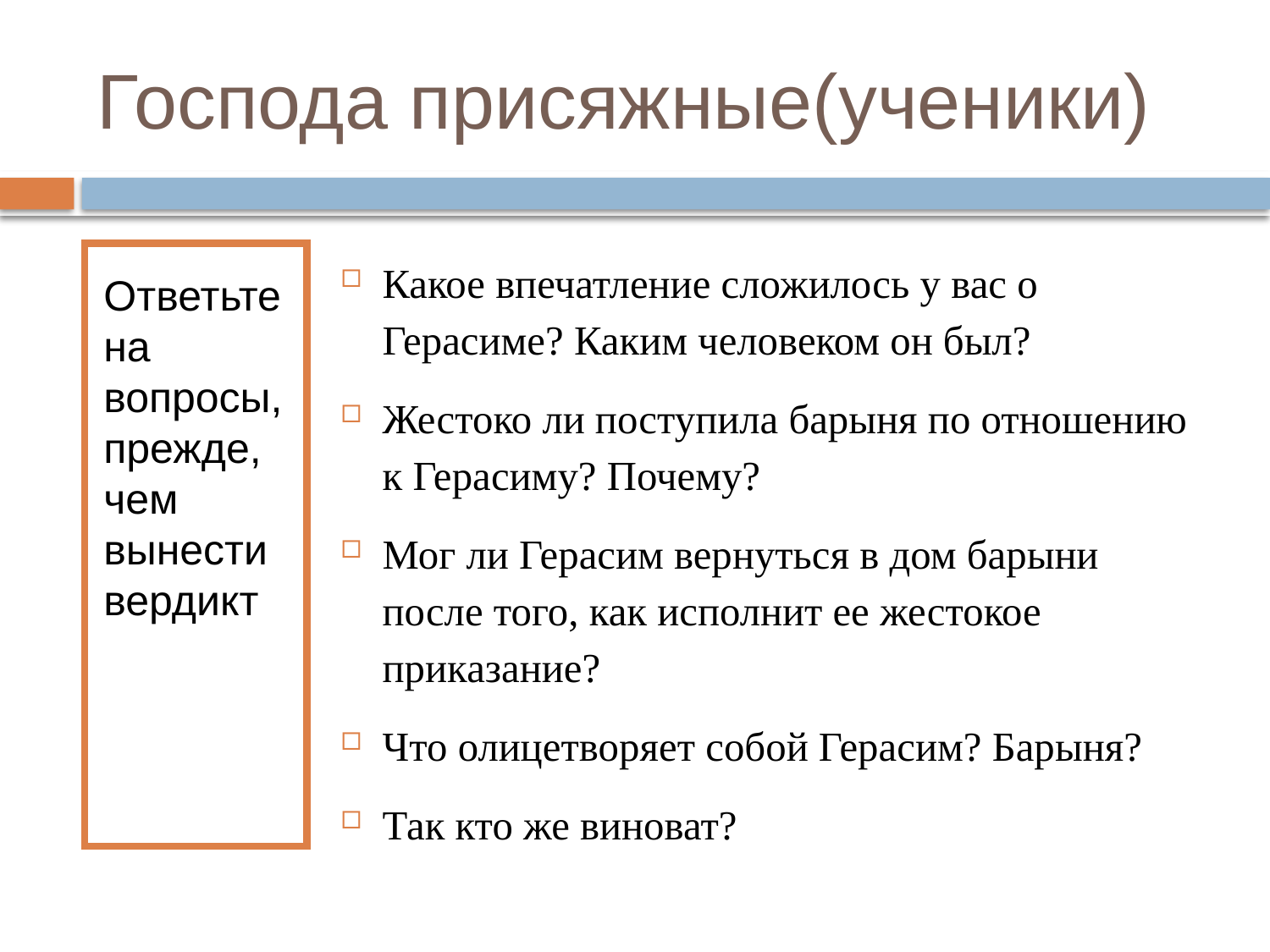

# Господа присяжные(ученики)
Ответьте на вопросы, прежде, чем вынести вердикт
Какое впечатление сложилось у вас о Герасиме? Каким человеком он был?
Жестоко ли поступила барыня по отношению к Герасиму? Почему?
Мог ли Герасим вернуться в дом барыни после того, как исполнит ее жестокое приказание?
Что олицетворяет собой Герасим? Барыня?
Так кто же виноват?